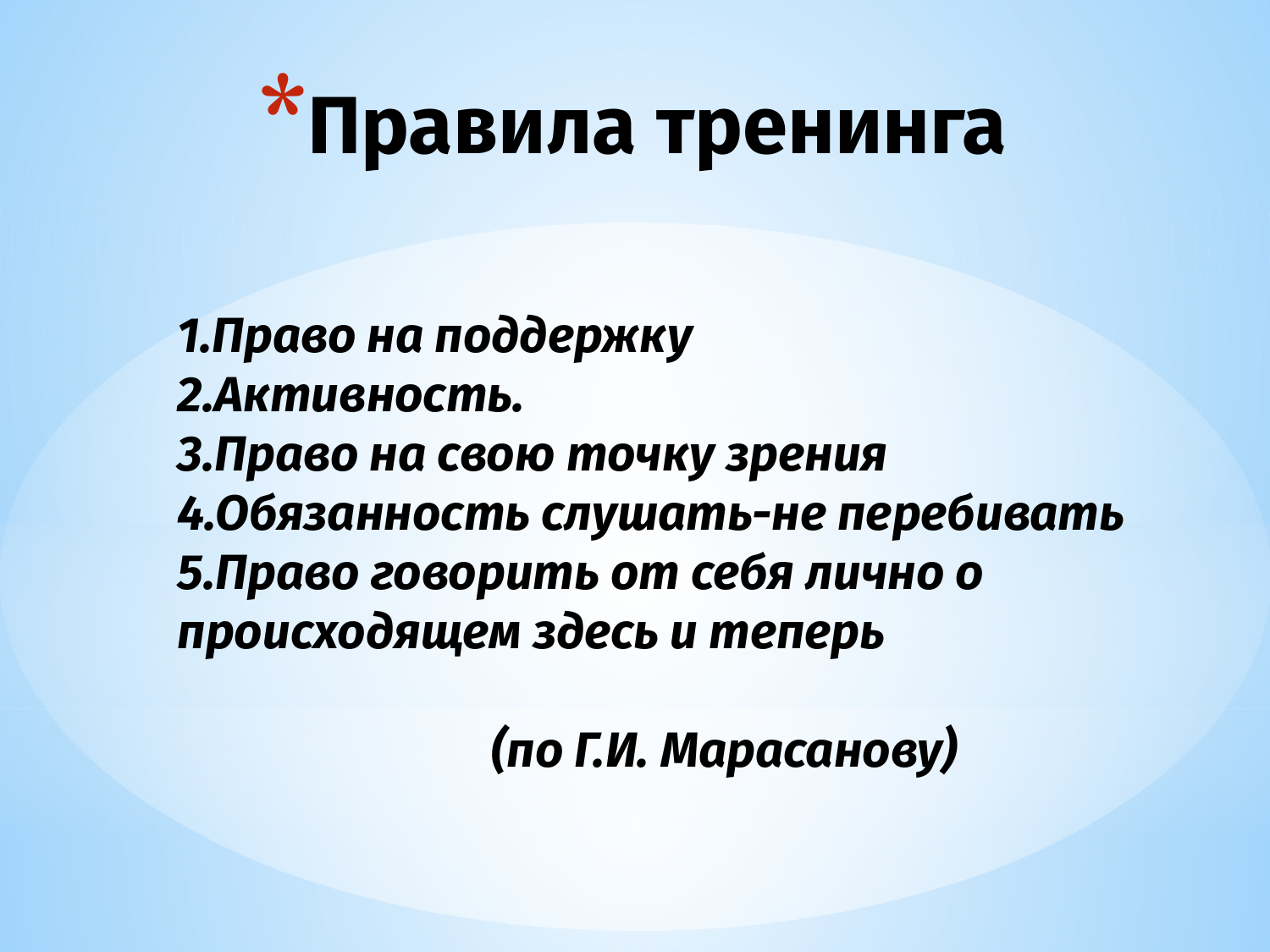

# Правила тренинга
1.Право на поддержку
2.Активность.
3.Право на свою точку зрения
4.Обязанность слушать-не перебивать
5.Право говорить от себя лично о происходящем здесь и теперь

                            (по Г.И. Марасанову)